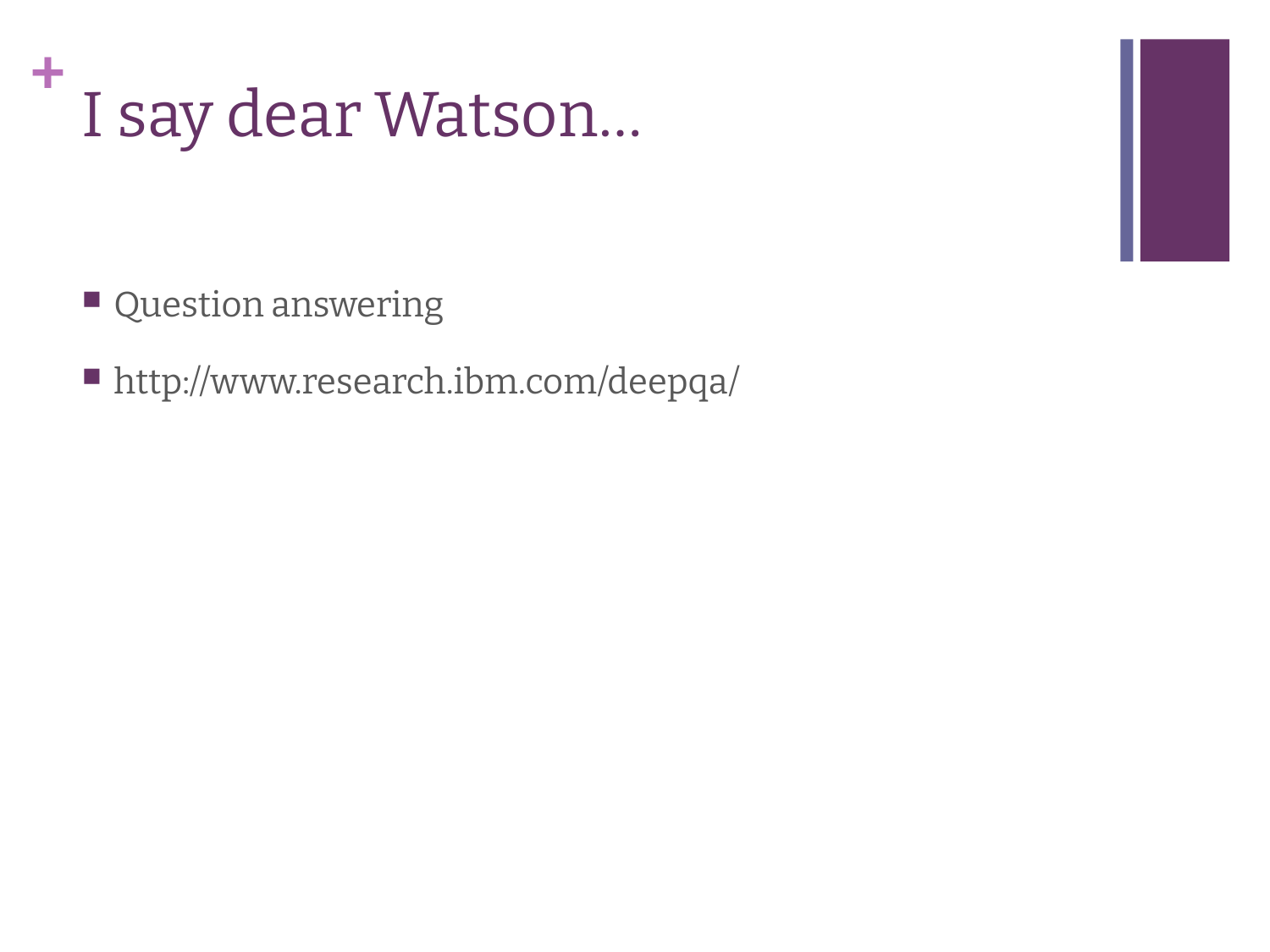

# I say dear Watson…
Question answering
http://www.research.ibm.com/deepqa/